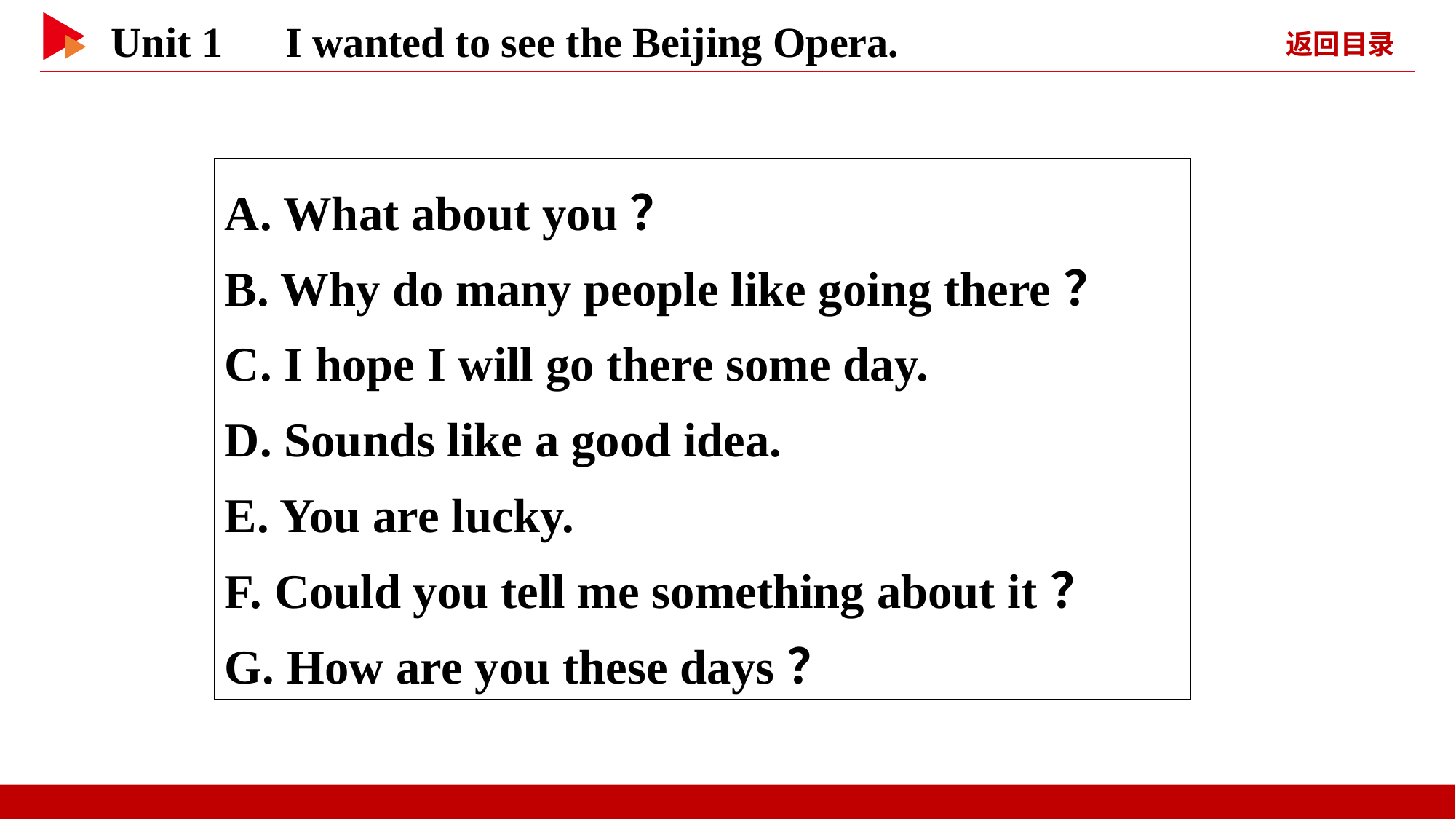

A. What about you？
B. Why do many people like going there？
C. I hope I will go there some day.
D. Sounds like a good idea.
E. You are lucky.
F. Could you tell me something about it？
G. How are you these days？